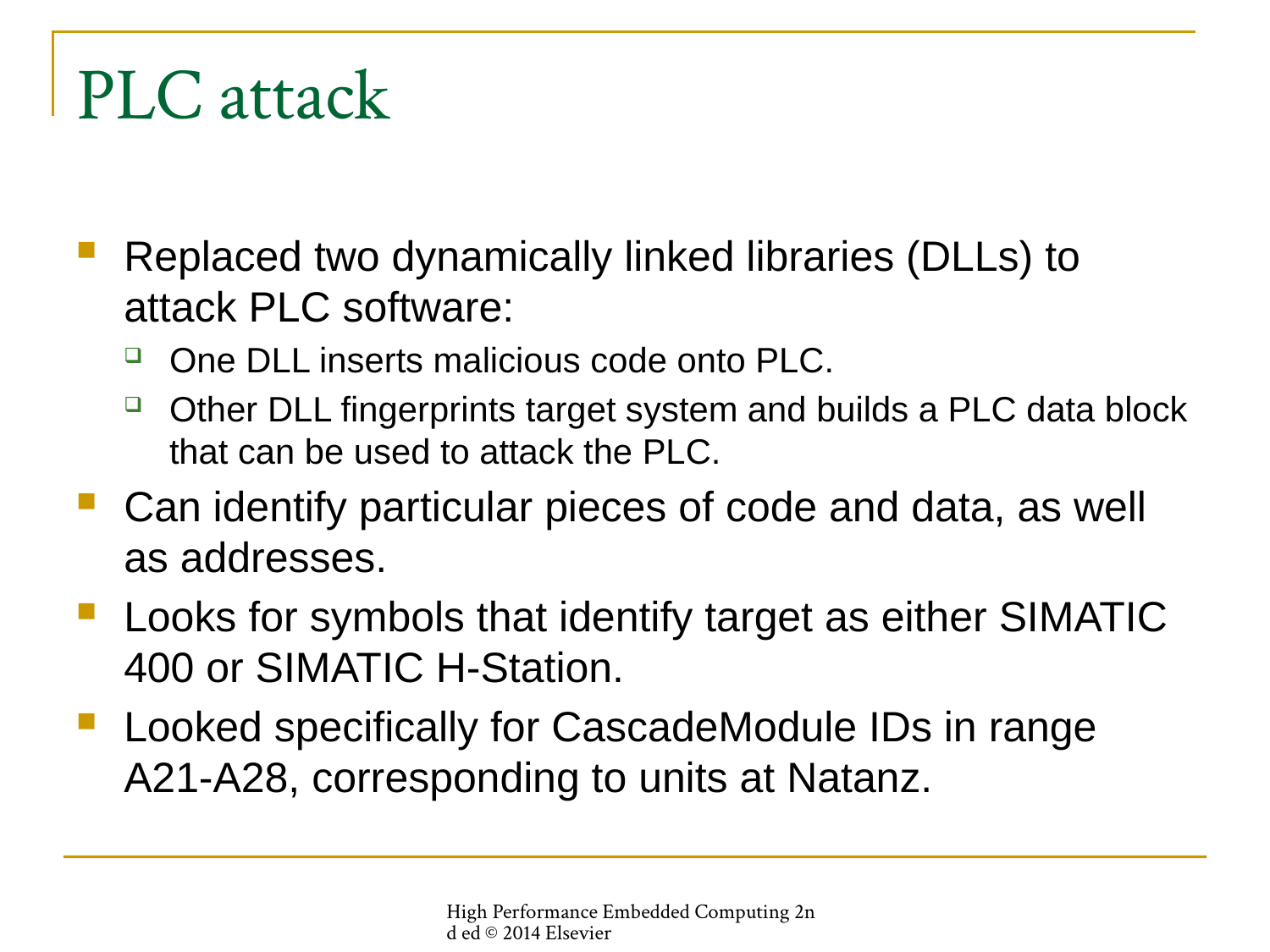

# PLC attack
Replaced two dynamically linked libraries (DLLs) to attack PLC software:
One DLL inserts malicious code onto PLC.
Other DLL fingerprints target system and builds a PLC data block that can be used to attack the PLC.
Can identify particular pieces of code and data, as well as addresses.
Looks for symbols that identify target as either SIMATIC 400 or SIMATIC H-Station.
Looked specifically for CascadeModule IDs in range A21-A28, corresponding to units at Natanz.
High Performance Embedded Computing 2nd ed © 2014 Elsevier